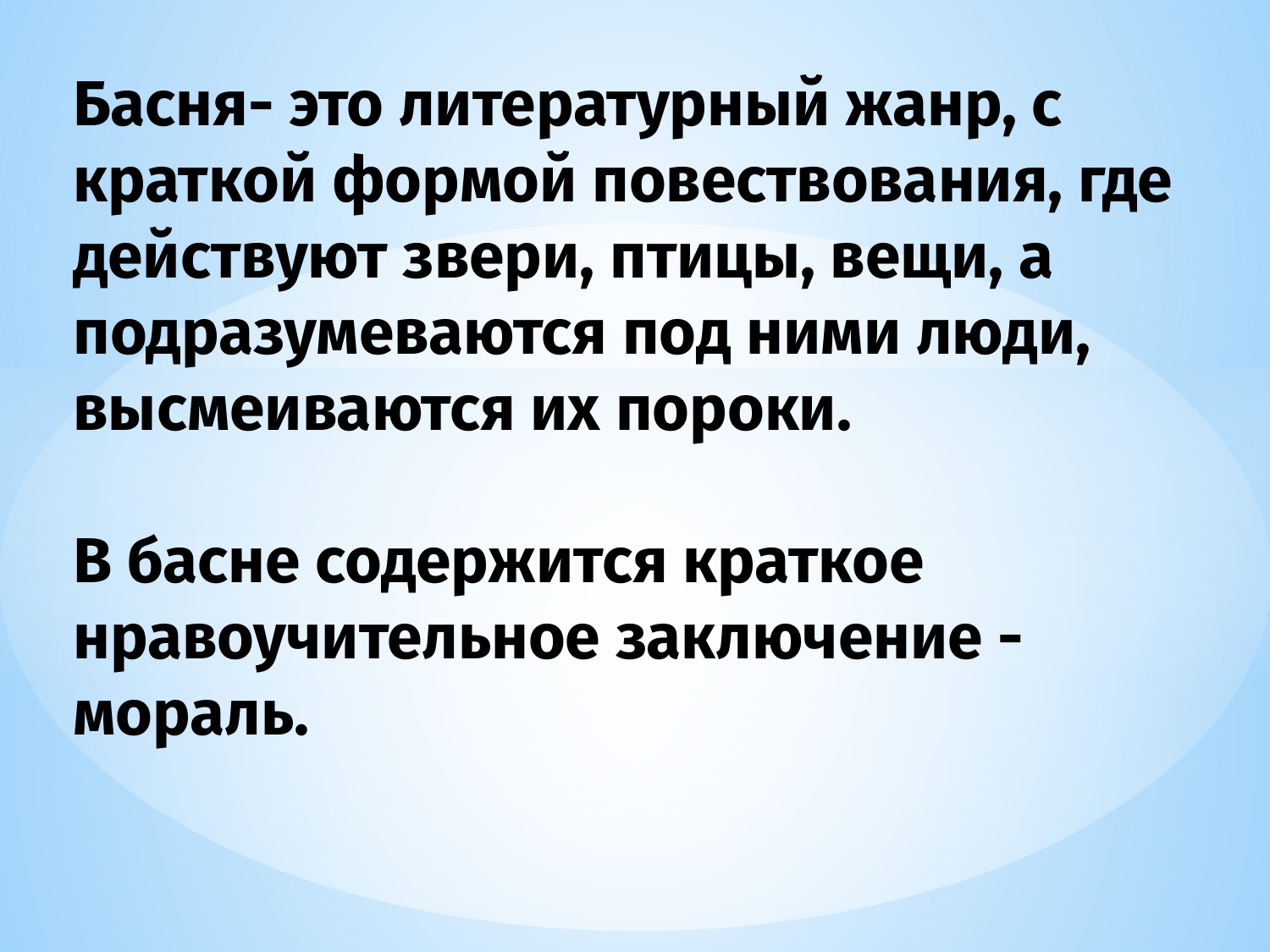

# Басня- это литературный жанр, с краткой формой повествования, где действуют звери, птицы, вещи, а подразумеваются под ними люди, высмеиваются их пороки. В басне содержится краткое нравоучительное заключение -мораль.